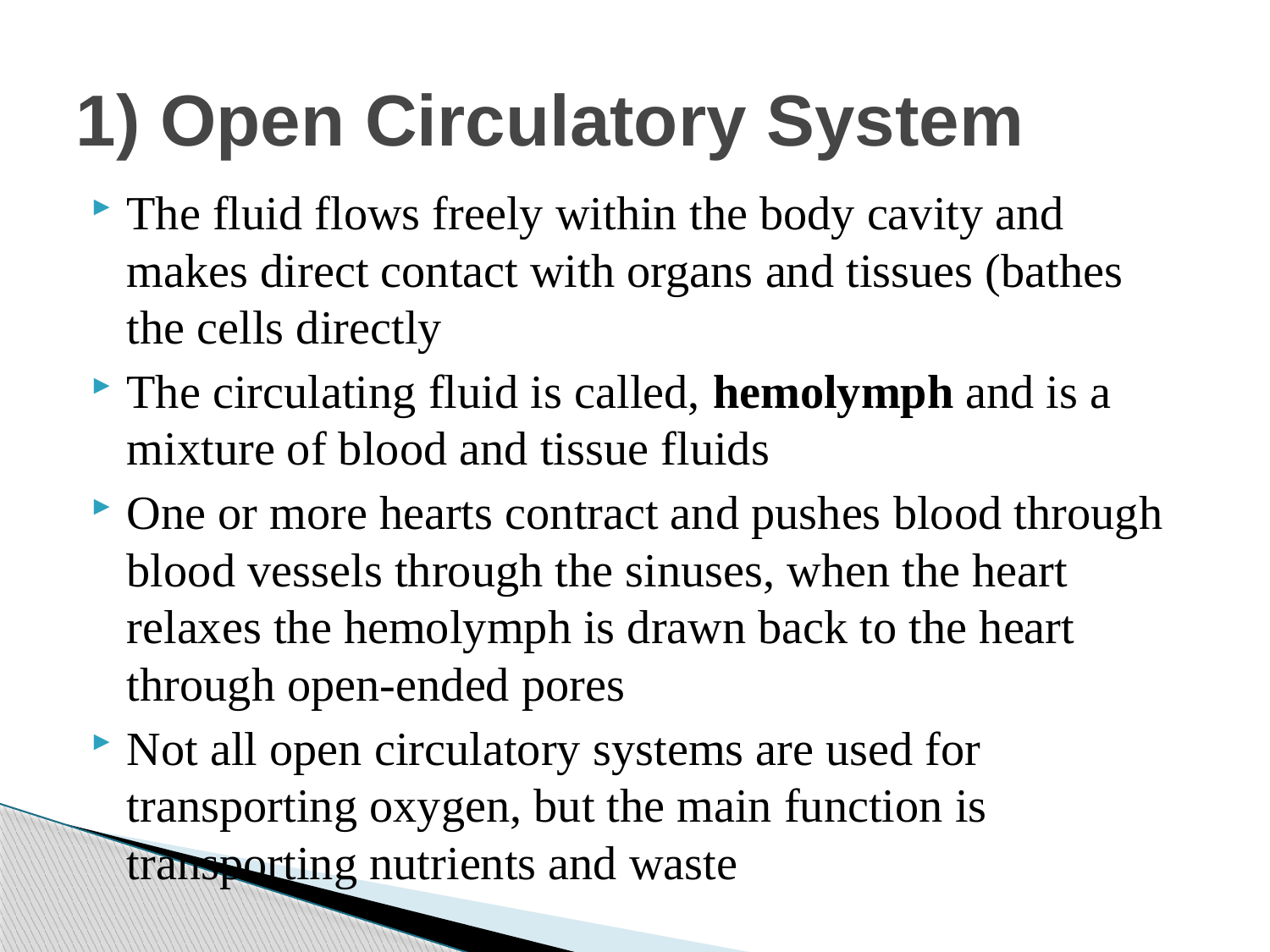

# 1) Open Circulatory System
The fluid flows freely within the body cavity and makes direct contact with organs and tissues (bathes the cells directly
The circulating fluid is called, hemolymph and is a mixture of blood and tissue fluids
One or more hearts contract and pushes blood through blood vessels through the sinuses, when the heart relaxes the hemolymph is drawn back to the heart through open-ended pores
Not all open circulatory systems are used for transporting oxygen, but the main function is transporting nutrients and waste